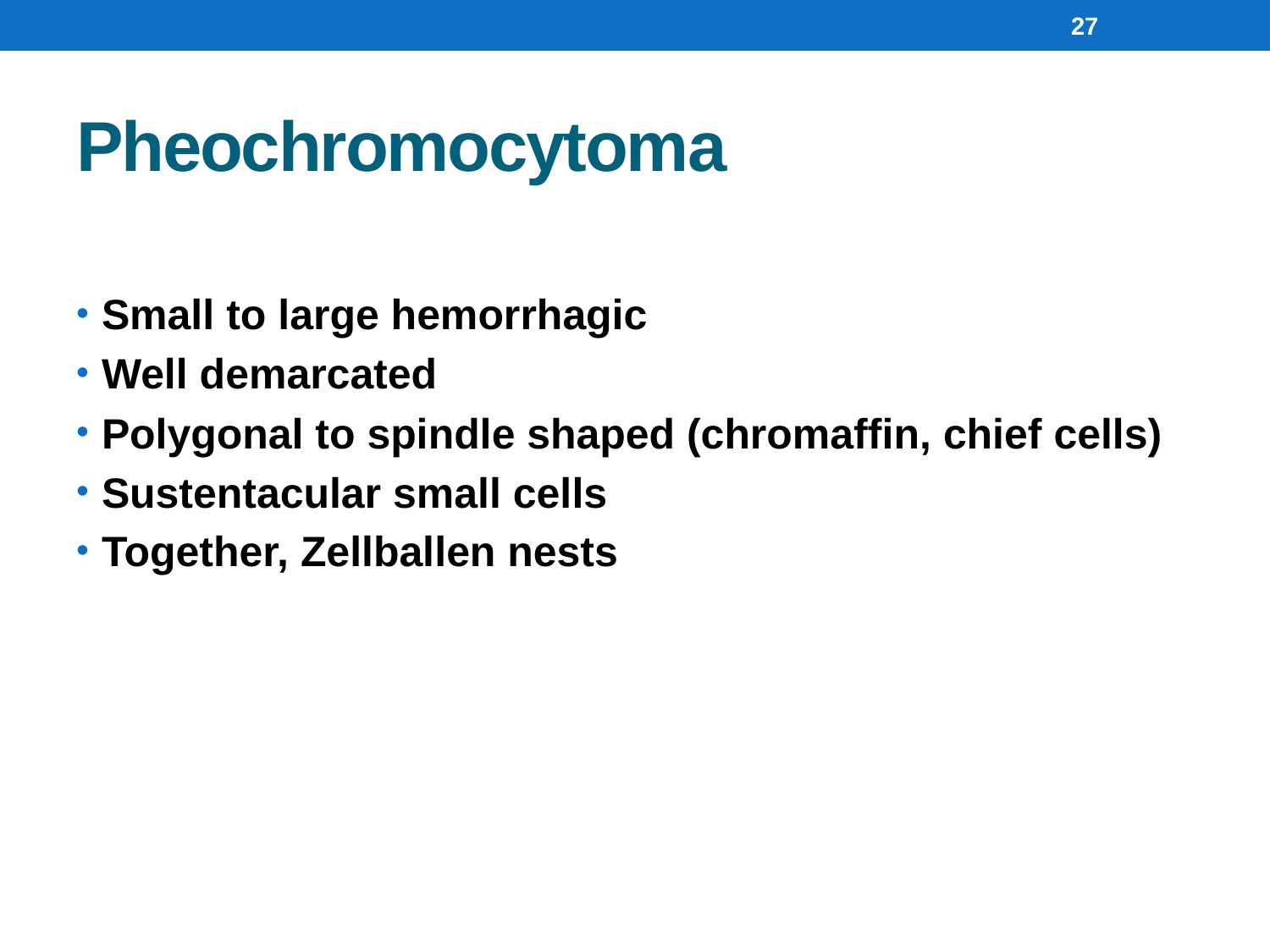

27
# Pheochromocytoma

Small to large hemorrhagic
Well demarcated
Polygonal to spindle shaped (chromaffin, chief cells)
Sustentacular small cells
Together, Zellballen nests